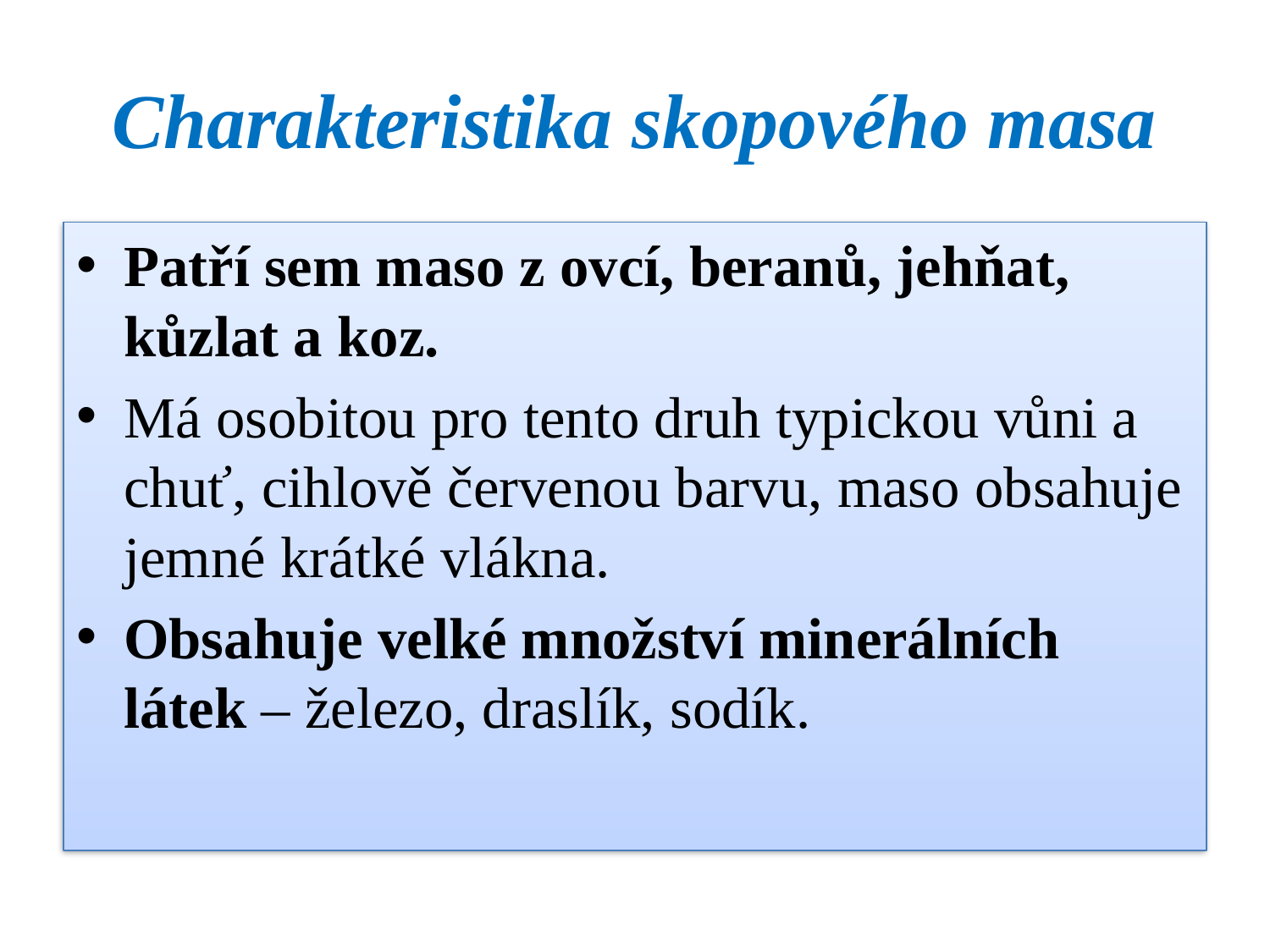

# Charakteristika skopového masa
Patří sem maso z ovcí, beranů, jehňat, kůzlat a koz.
Má osobitou pro tento druh typickou vůni a chuť, cihlově červenou barvu, maso obsahuje jemné krátké vlákna.
Obsahuje velké množství minerálních látek – železo, draslík, sodík.